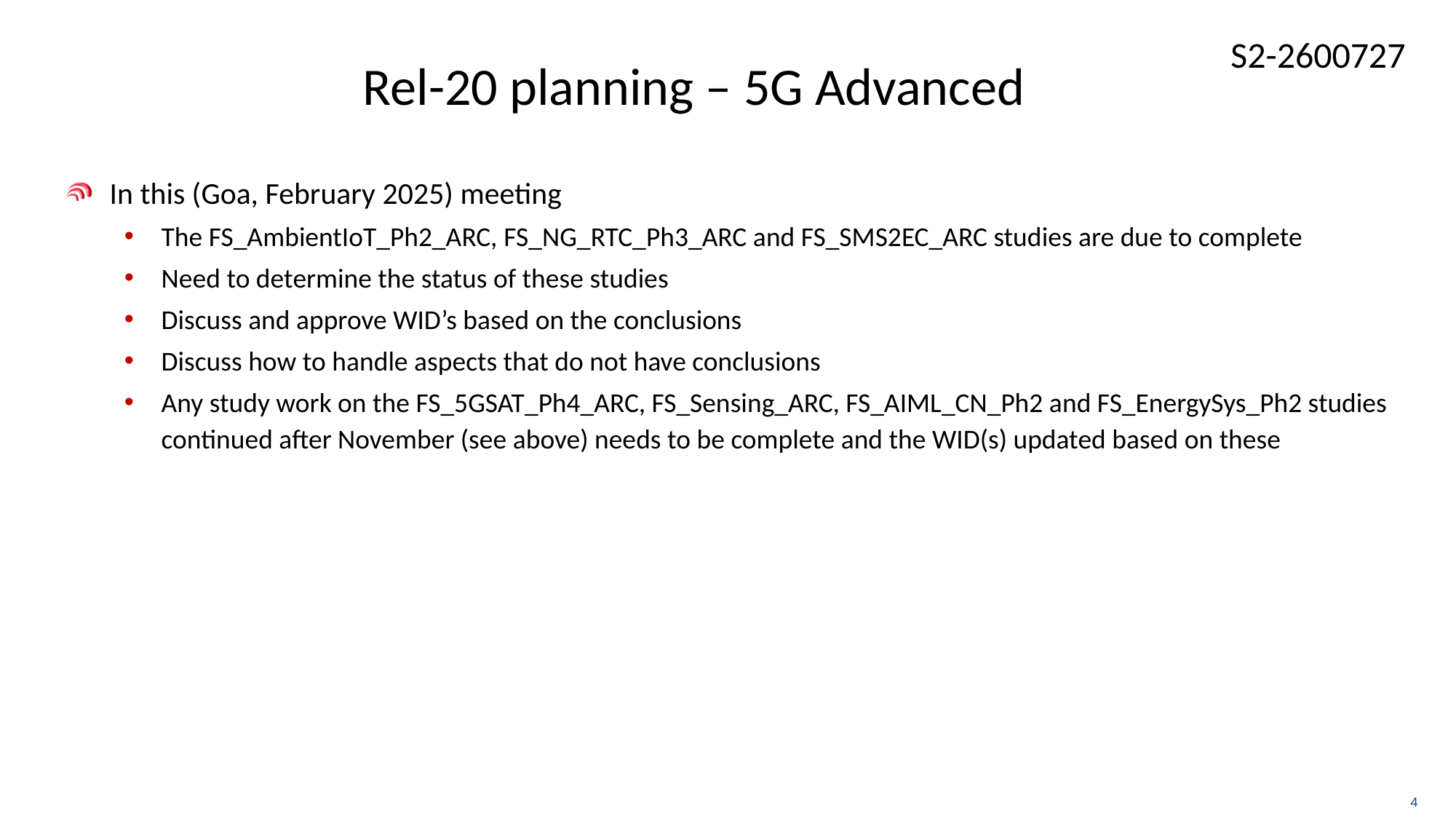

# Rel-20 planning – 5G Advanced
In this (Goa, February 2025) meeting
The FS_AmbientIoT_Ph2_ARC, FS_NG_RTC_Ph3_ARC and FS_SMS2EC_ARC studies are due to complete
Need to determine the status of these studies
Discuss and approve WID’s based on the conclusions
Discuss how to handle aspects that do not have conclusions
Any study work on the FS_5GSAT_Ph4_ARC, FS_Sensing_ARC, FS_AIML_CN_Ph2 and FS_EnergySys_Ph2 studies continued after November (see above) needs to be complete and the WID(s) updated based on these